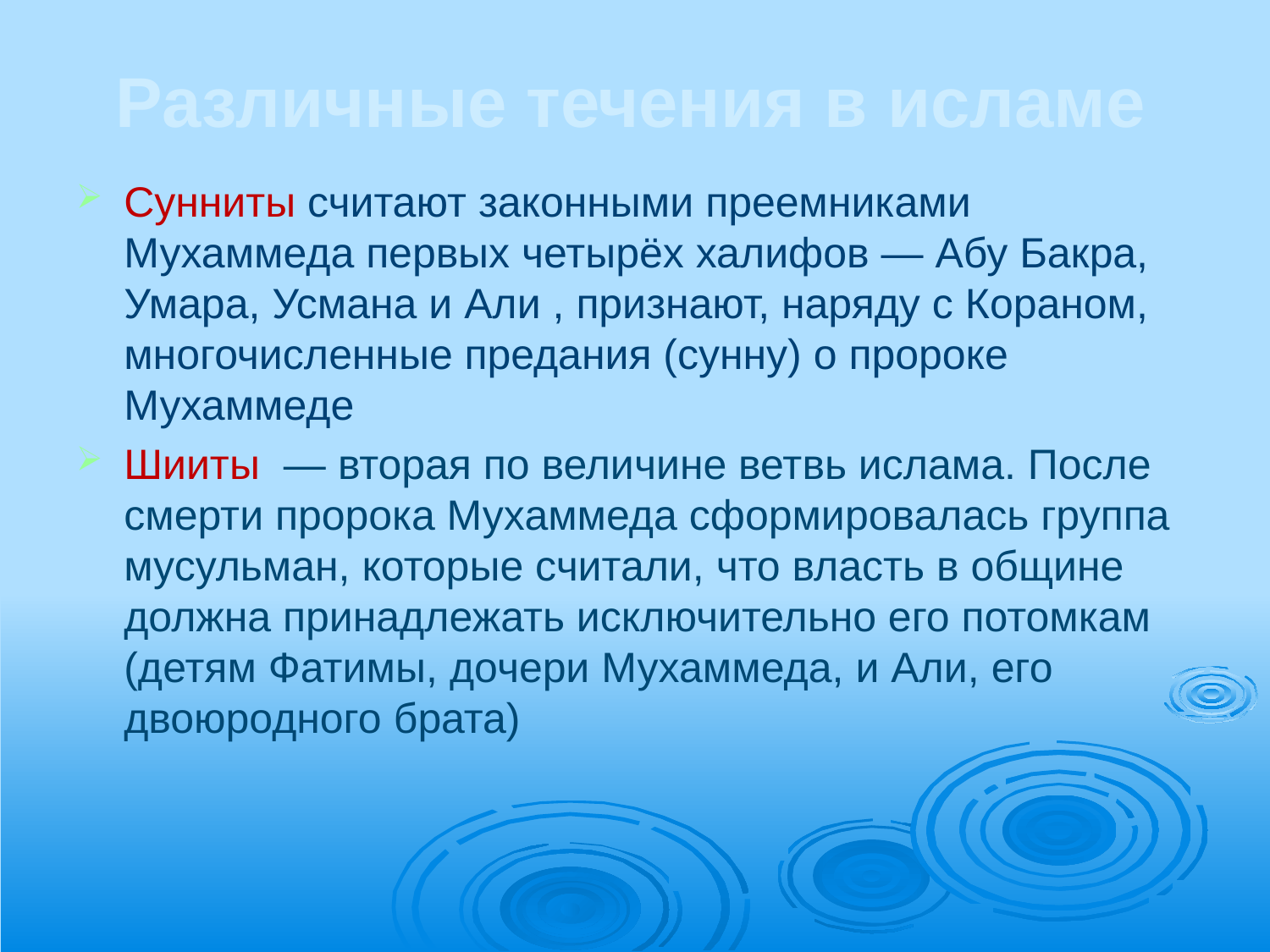

# Различные течения в исламе
Сунниты считают законными преемниками Мухаммеда первых четырёх халифов — Абу Бакра, Умара, Усмана и Али , признают, наряду с Кораном, многочисленные предания (сунну) о пророке Мухаммеде
Шииты  — вторая по величине ветвь ислама. После смерти пророка Мухаммеда сформировалась группа мусульман, которые считали, что власть в общине должна принадлежать исключительно его потомкам (детям Фатимы, дочери Мухаммеда, и Али, его двоюродного брата)